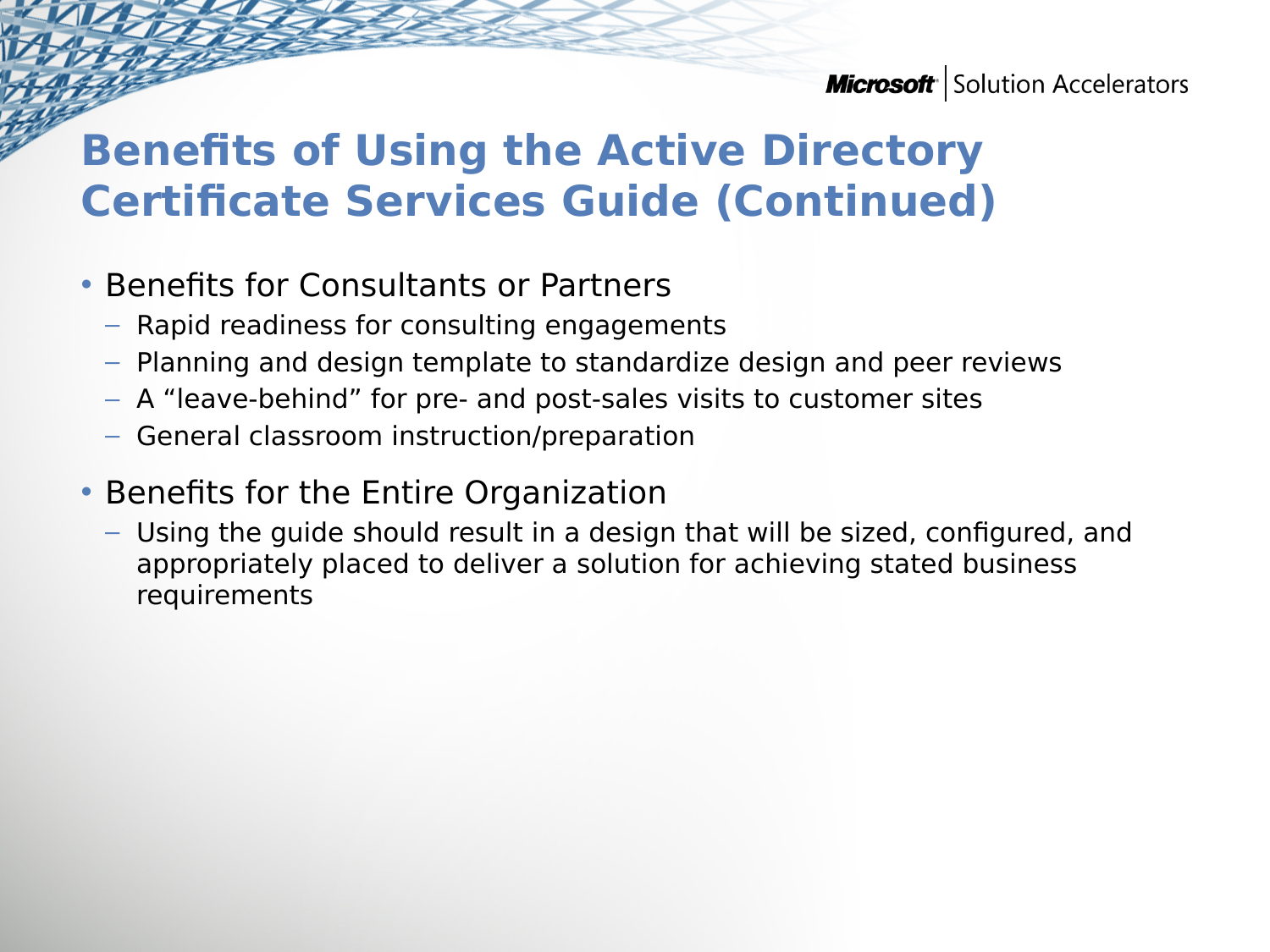

# Benefits of Using the Active Directory Certificate Services Guide (Continued)
Benefits for Consultants or Partners
Rapid readiness for consulting engagements
Planning and design template to standardize design and peer reviews
A “leave-behind” for pre- and post-sales visits to customer sites
General classroom instruction/preparation
Benefits for the Entire Organization
Using the guide should result in a design that will be sized, configured, and appropriately placed to deliver a solution for achieving stated business requirements